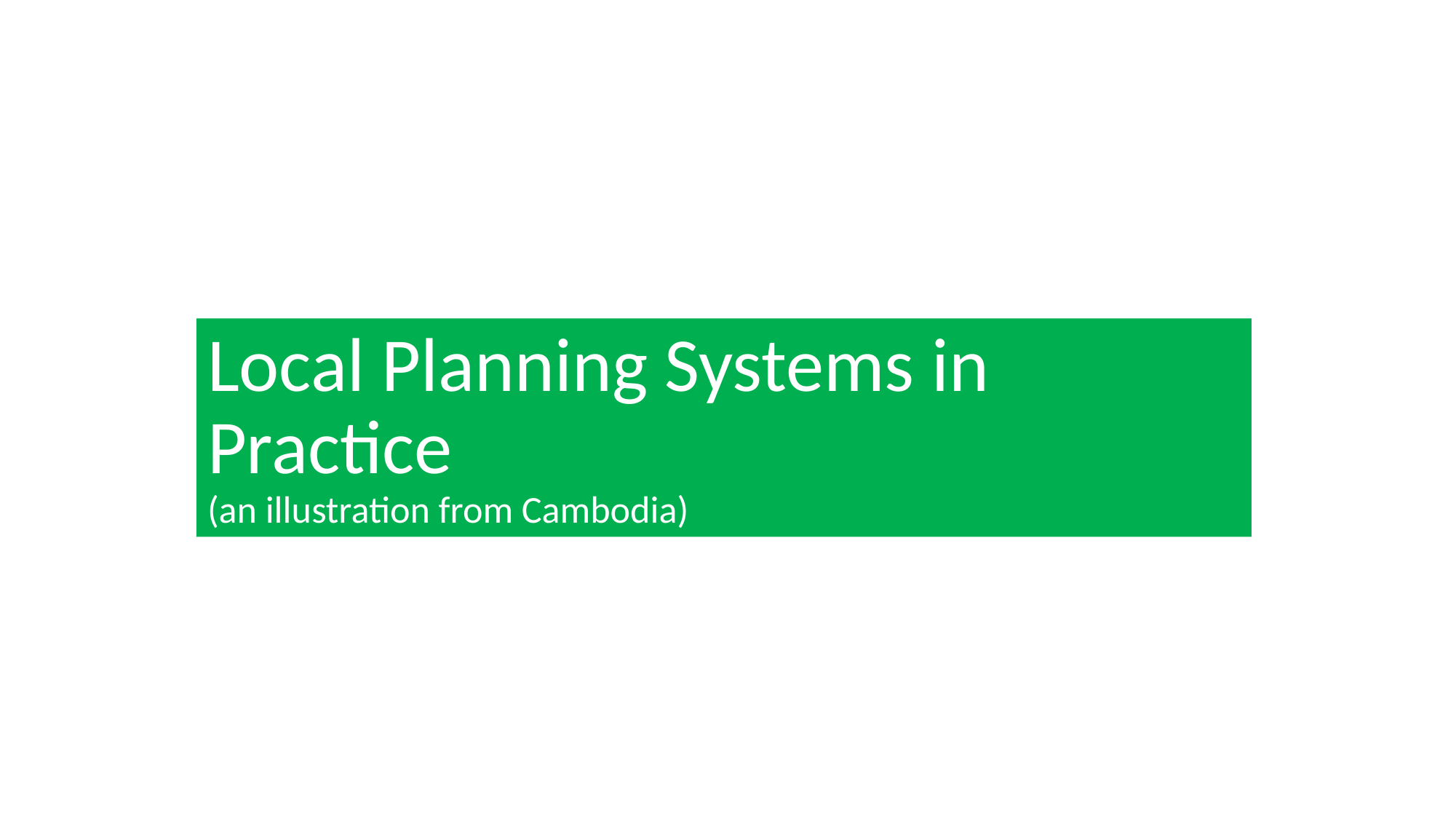

# Local Planning Systems in Practice (an illustration from Cambodia)